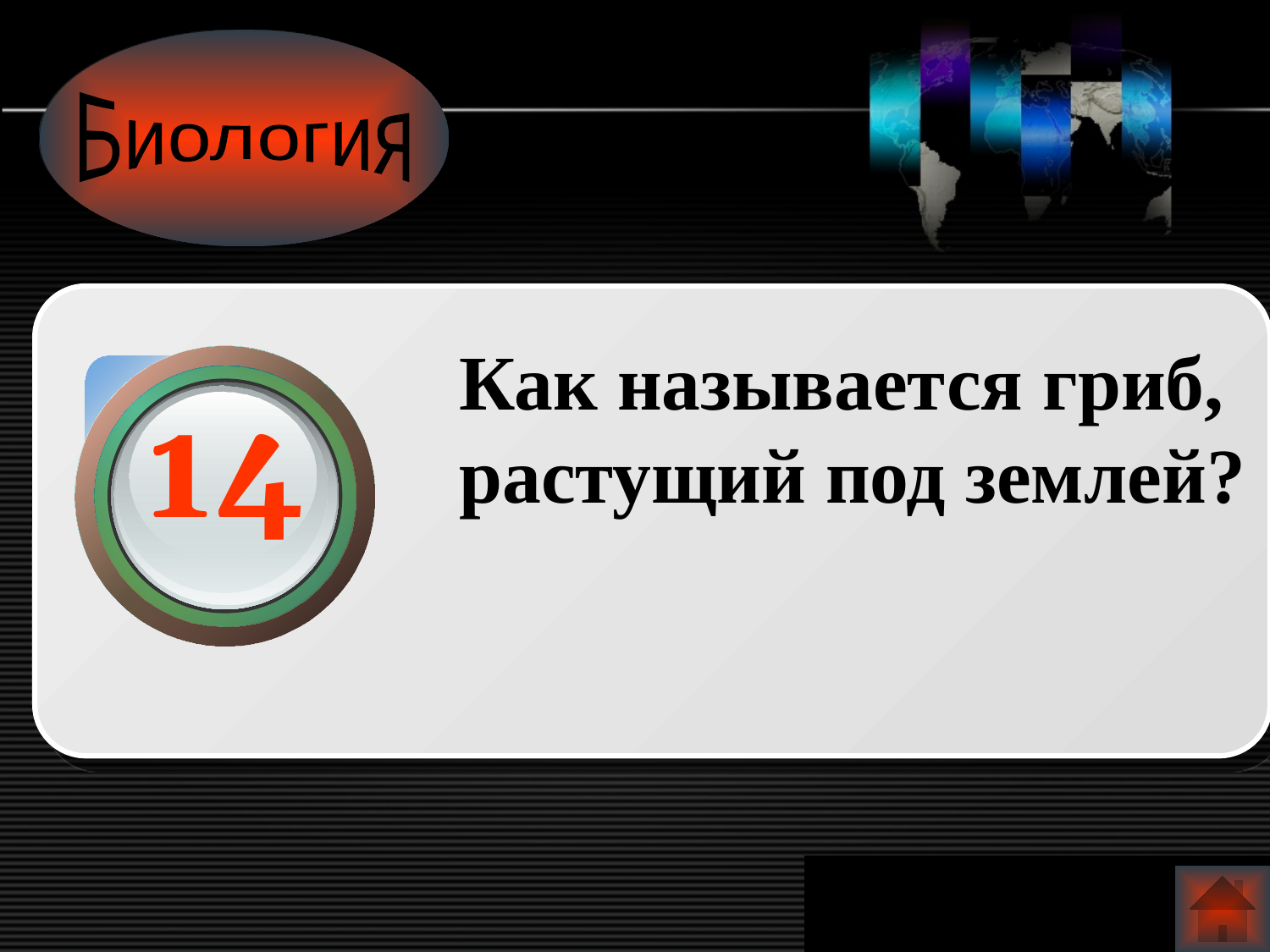

Биология

Как называется гриб, растущий под землей?

14

www.themegallery.com